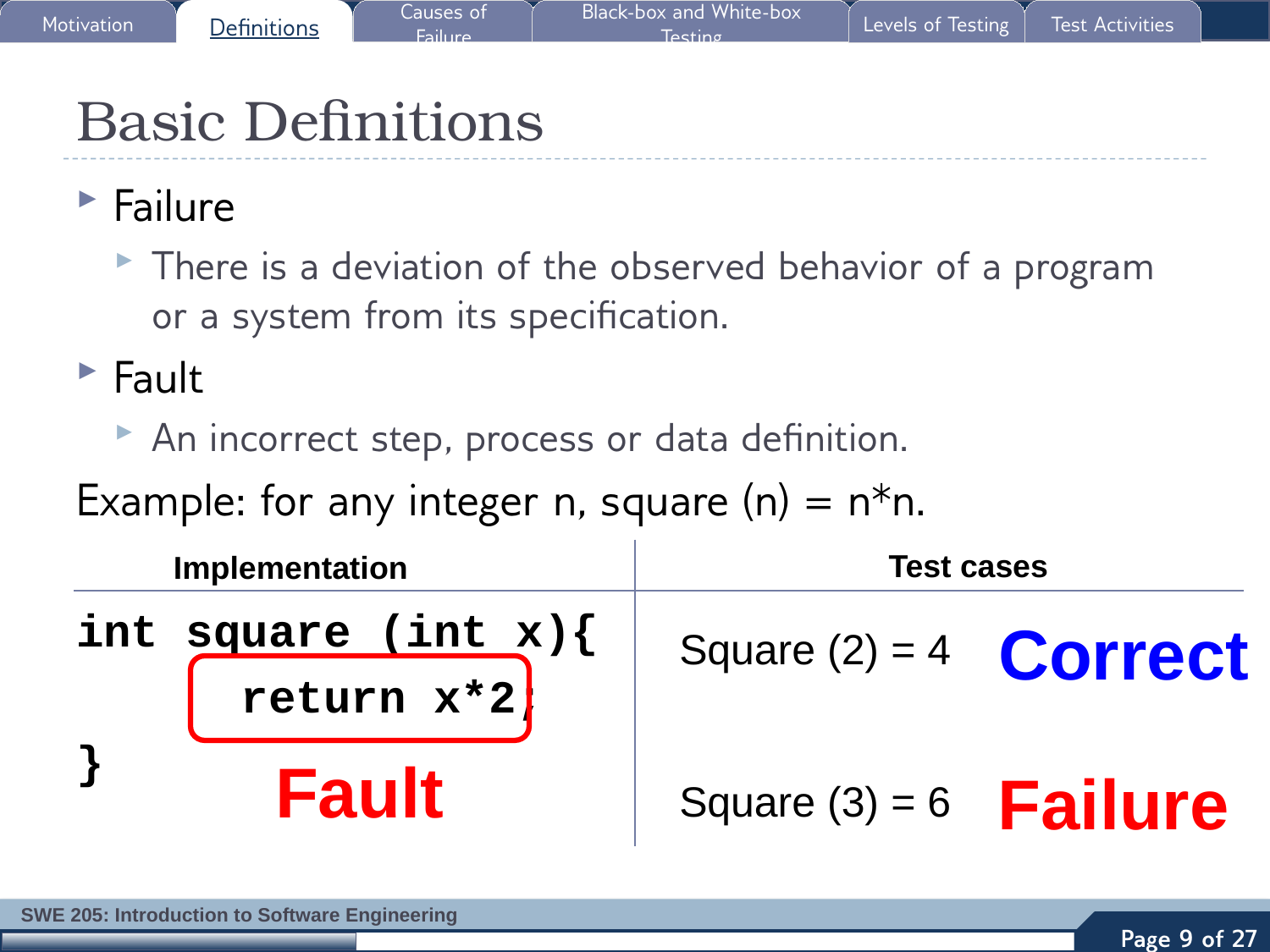

Motivation
Definitions
Causes of Failure
Black-box and White-box Testing
Levels of Testing
Test Activities
# Basic Definitions
Failure
There is a deviation of the observed behavior of a program or a system from its specification.
Fault
An incorrect step, process or data definition.
Example: for any integer n, square (n) = n*n.

int square (int x){
		return x*2;
}

Test cases
Implementation
Square (2) = 4

Square (3) = 6
Correct

Fault
Failure
9
Page 9 of 27